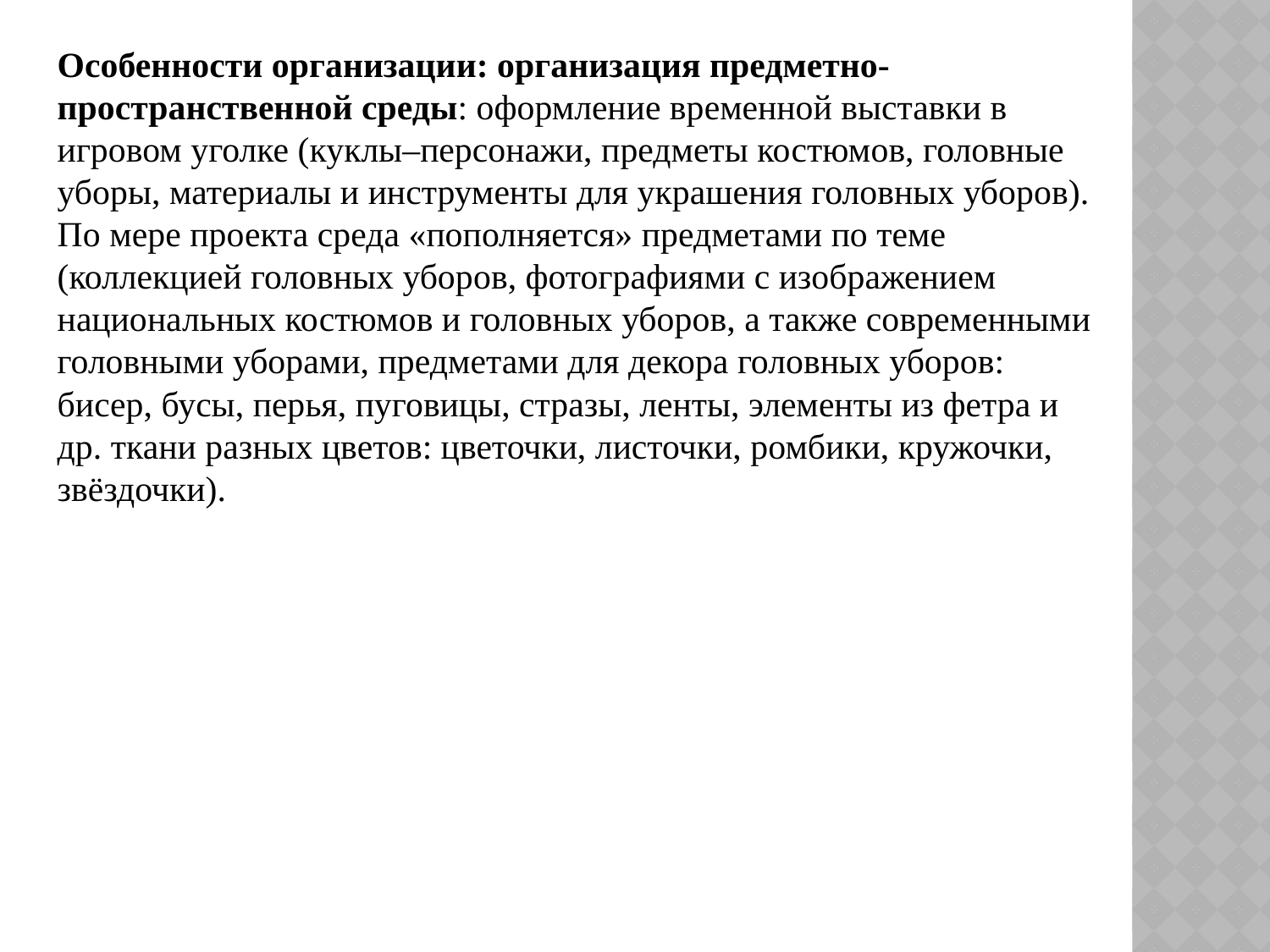

Особенности организации: организация предметно-пространственной среды: оформление временной выставки в игровом уголке (куклы–персонажи, предметы костюмов, головные уборы, материалы и инструменты для украшения головных уборов). По мере проекта среда «пополняется» предметами по теме (коллекцией головных уборов, фотографиями с изображением национальных костюмов и головных уборов, а также современными головными уборами, предметами для декора головных уборов: бисер, бусы, перья, пуговицы, стразы, ленты, элементы из фетра и др. ткани разных цветов: цветочки, листочки, ромбики, кружочки, звёздочки).